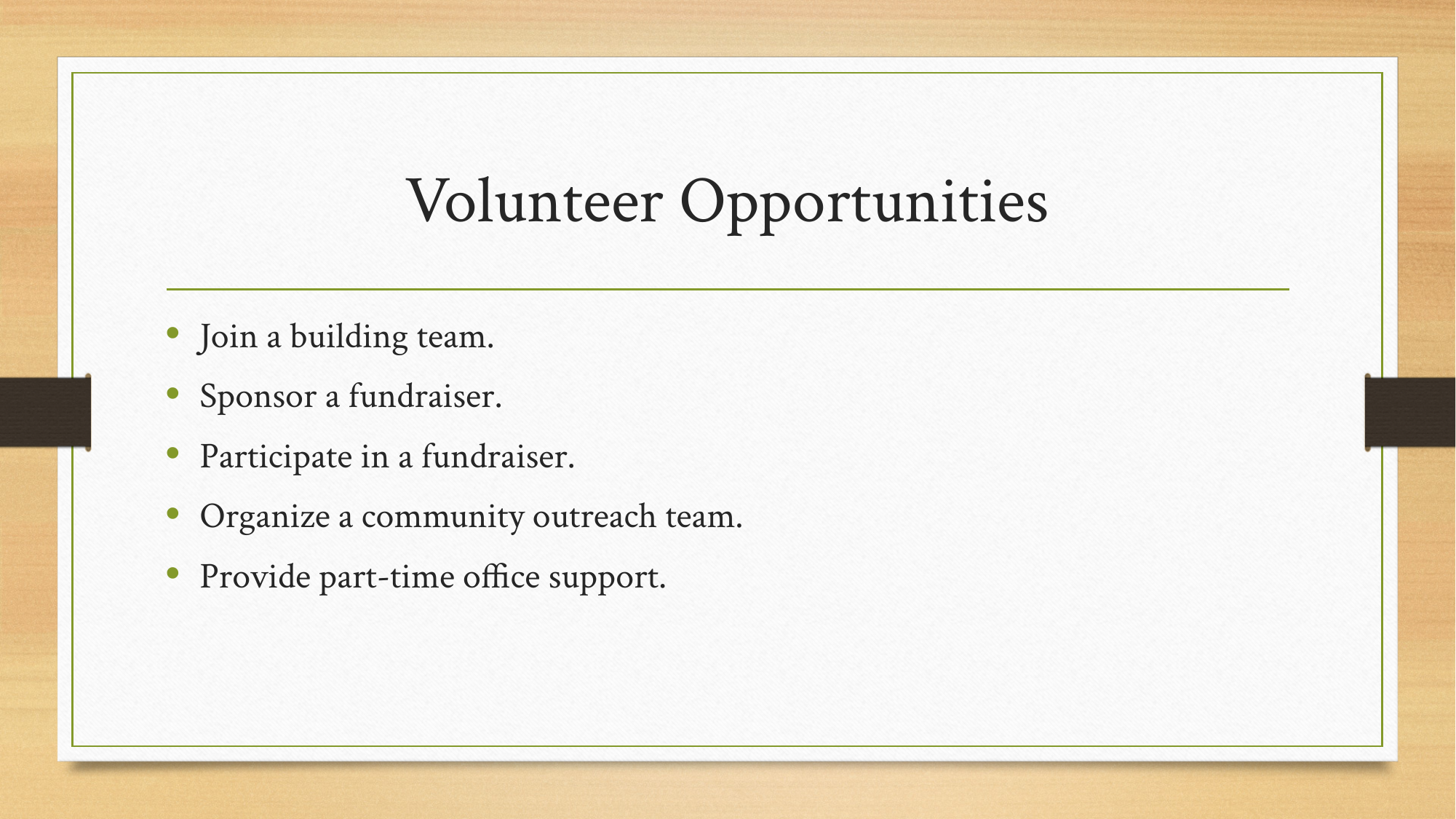

# Volunteer Opportunities
Join a building team.
Sponsor a fundraiser.
Participate in a fundraiser.
Organize a community outreach team.
Provide part-time office support.